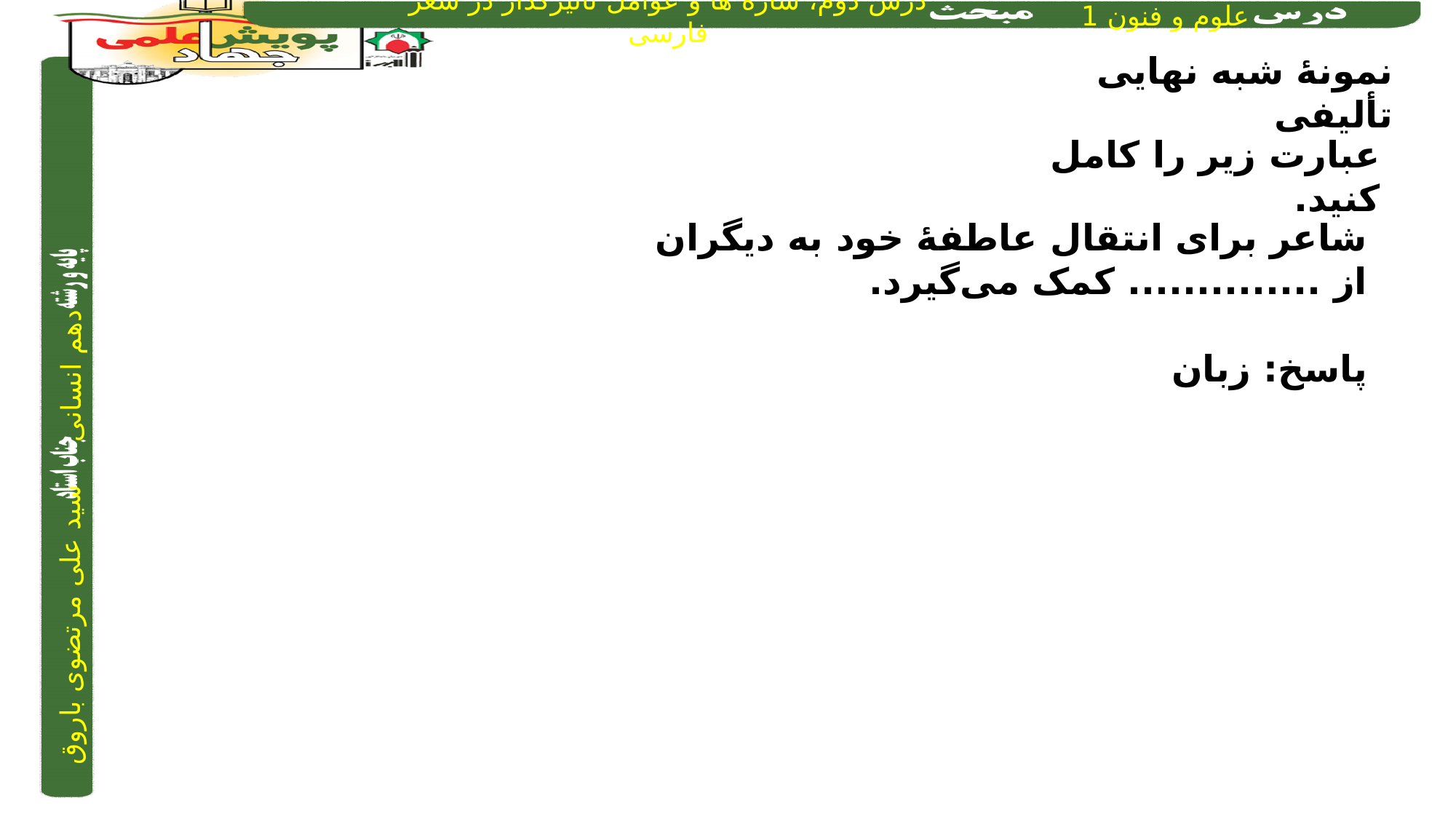

نمونۀ شبه نهایی تألیفی
عبارت زیر را کامل کنید.
شاعر برای انتقال عاطفۀ خود به دیگران از .............. کمک می‌گیرد.

پاسخ: زبان